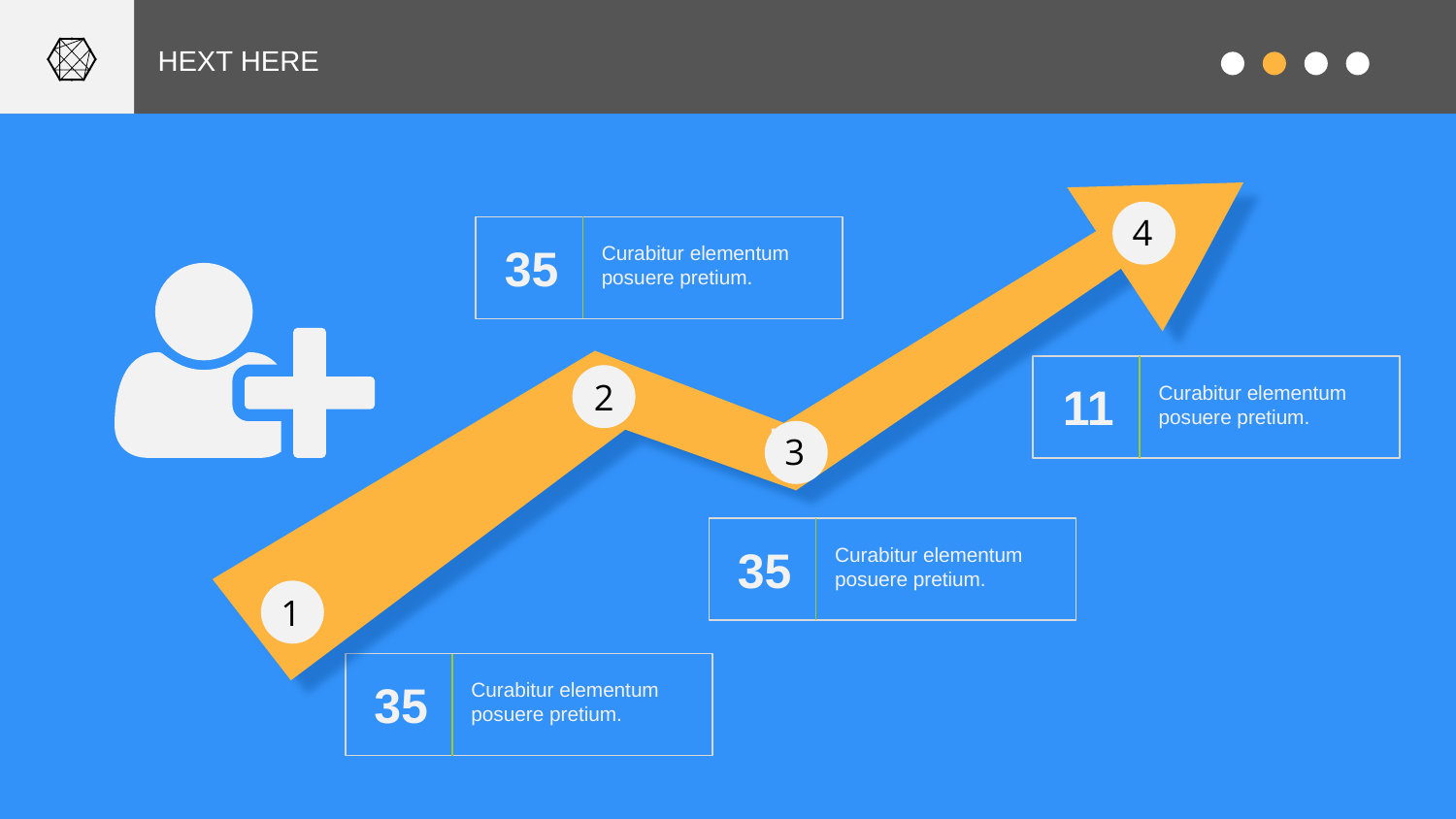

HEXT HERE

4

35
Curabitur elementum posuere pretium.

11
Curabitur elementum posuere pretium.

2

3

35
Curabitur elementum posuere pretium.

1

35
Curabitur elementum posuere pretium.